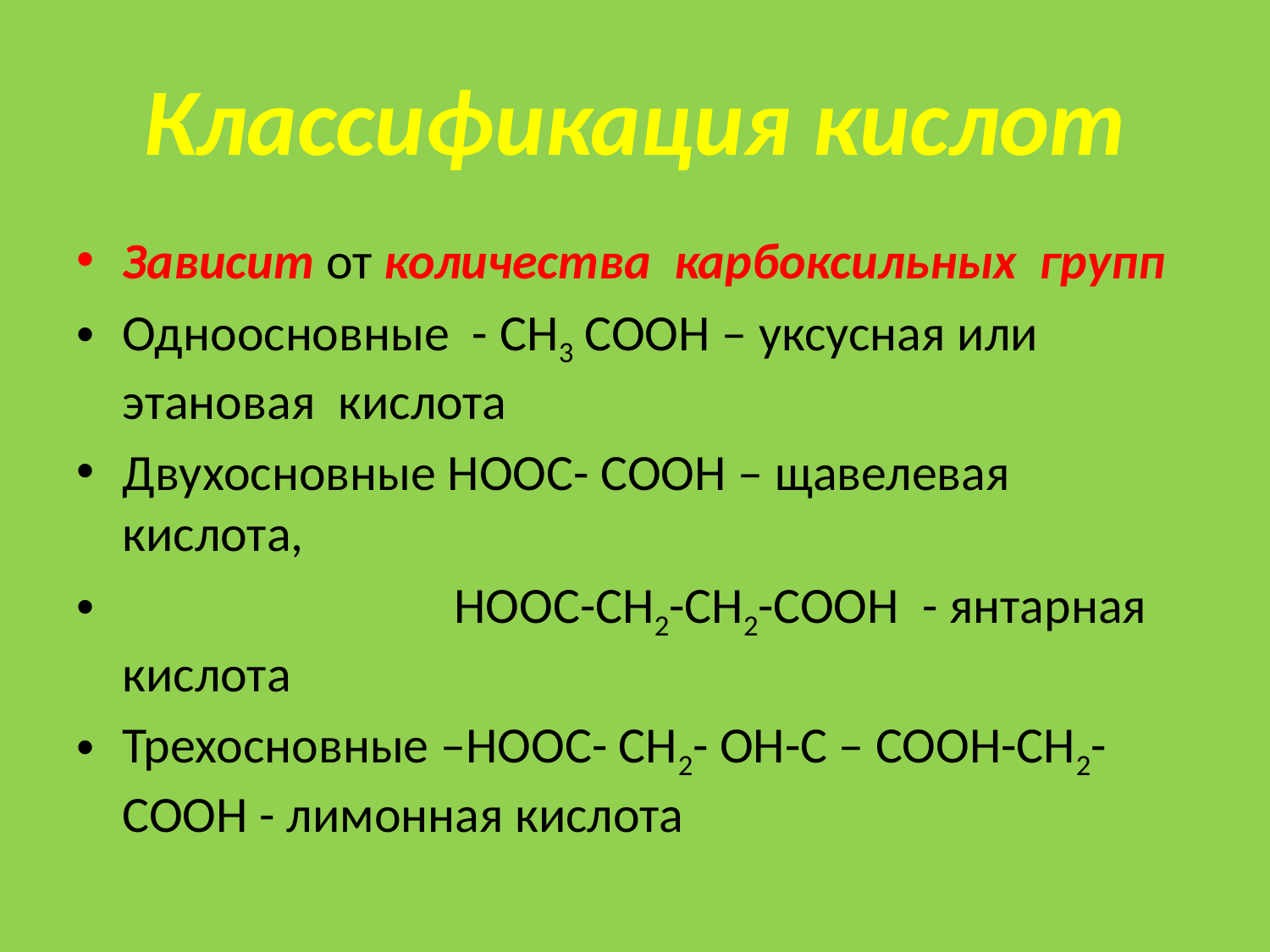

# Классификация кислот
Зависит от количества  карбоксильных  групп
Одноосновные  - CH3 COOH – уксусная или этановая  кислота
Двухосновные HOOC- COOH – щавелевая кислота,
                             HOOC-CH2-CH2-COOH  - янтарная кислота
Трехосновные –HOOC- CH2- OH-C – COOH-CH2-COOH - лимонная кислота